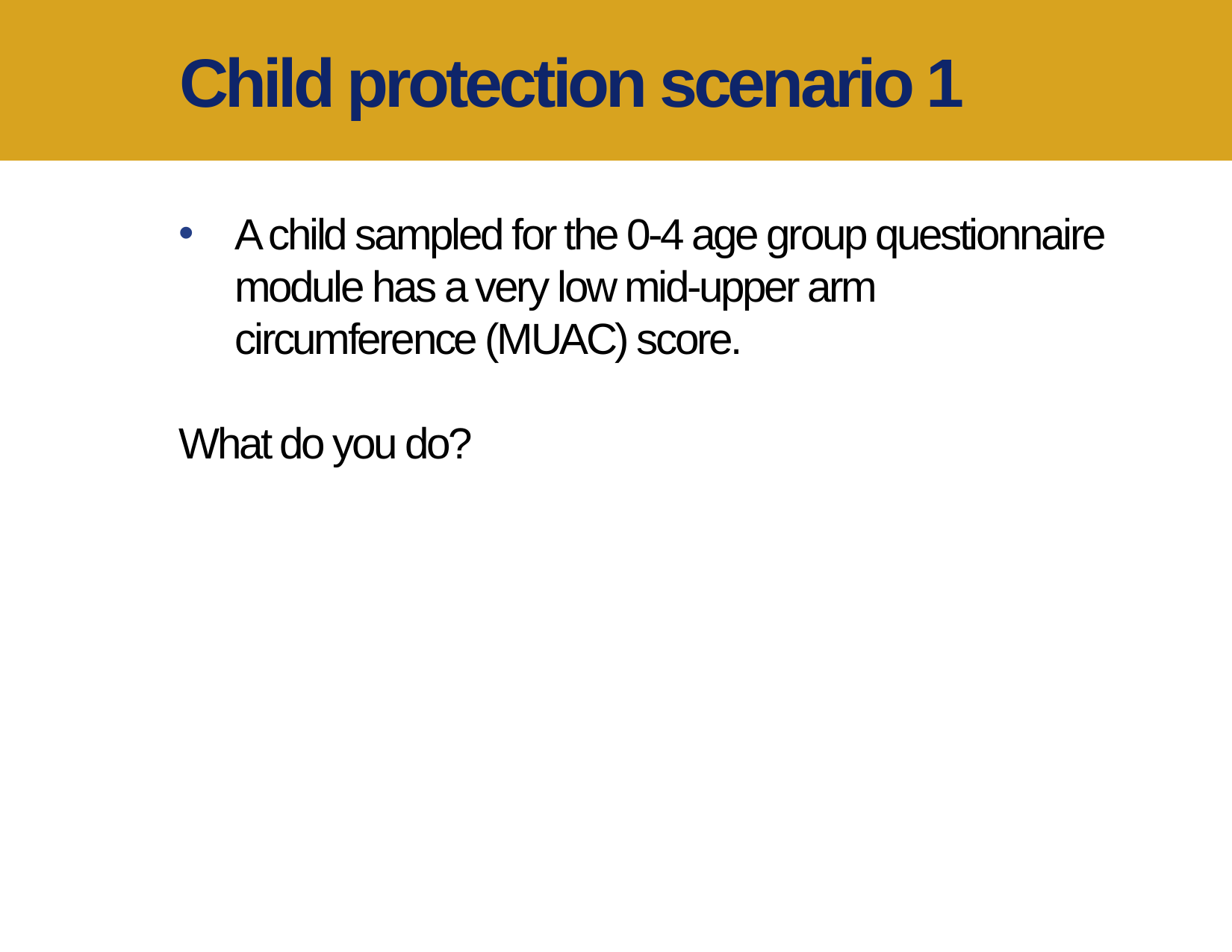

Child protection scenario 1
A child sampled for the 0-4 age group questionnaire module has a very low mid-upper arm circumference (MUAC) score.

What do you do?
Author Name and Degree Here
MEASURE Evaluation
Your organization here

DATE FOR PRESENTATION IF NECESSARY
NAME OF MEETING